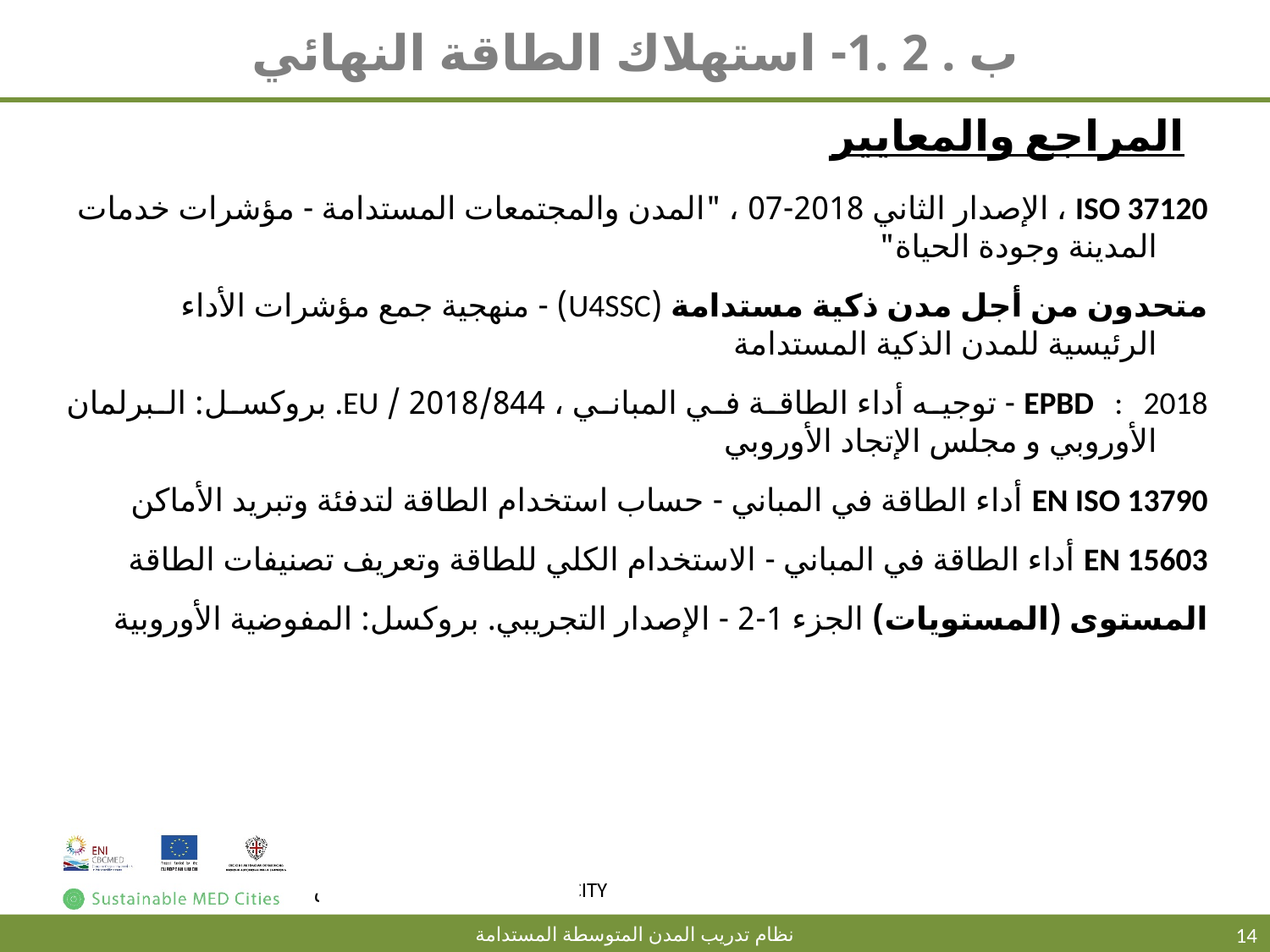

# ب . 2 .1- استهلاك الطاقة النهائي
المراجع والمعايير
ISO 37120 ، الإصدار الثاني 2018-07 ، "المدن والمجتمعات المستدامة - مؤشرات خدمات المدينة وجودة الحياة"
متحدون من أجل مدن ذكية مستدامة (U4SSC) - منهجية جمع مؤشرات الأداء الرئيسية للمدن الذكية المستدامة
EPBD : 2018 - توجيه أداء الطاقة في المباني ، 2018/844 / EU. بروكسل: البرلمان الأوروبي و مجلس الإتجاد الأوروبي
EN ISO 13790 أداء الطاقة في المباني - حساب استخدام الطاقة لتدفئة وتبريد الأماكن
EN 15603 أداء الطاقة في المباني - الاستخدام الكلي للطاقة وتعريف تصنيفات الطاقة
المستوى (المستويات) الجزء 1-2 - الإصدار التجريبي. بروكسل: المفوضية الأوروبية

14